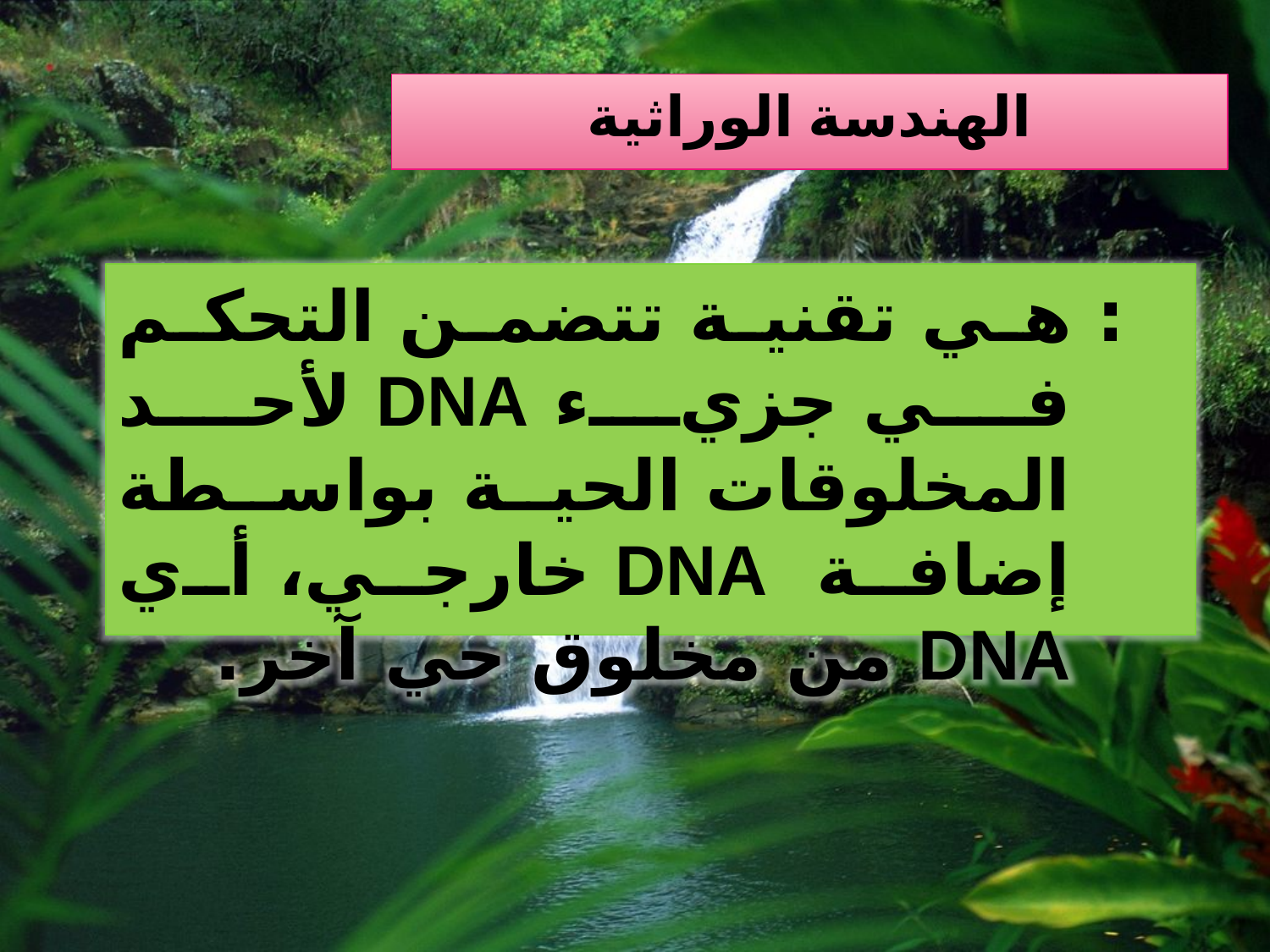

# الهندسة الوراثية
  : هي تقنية تتضمن التحكم في جزيء DNA لأحد المخلوقات الحية بواسطة إضافة  DNA خارجي، أي DNA من مخلوق حي آخر.